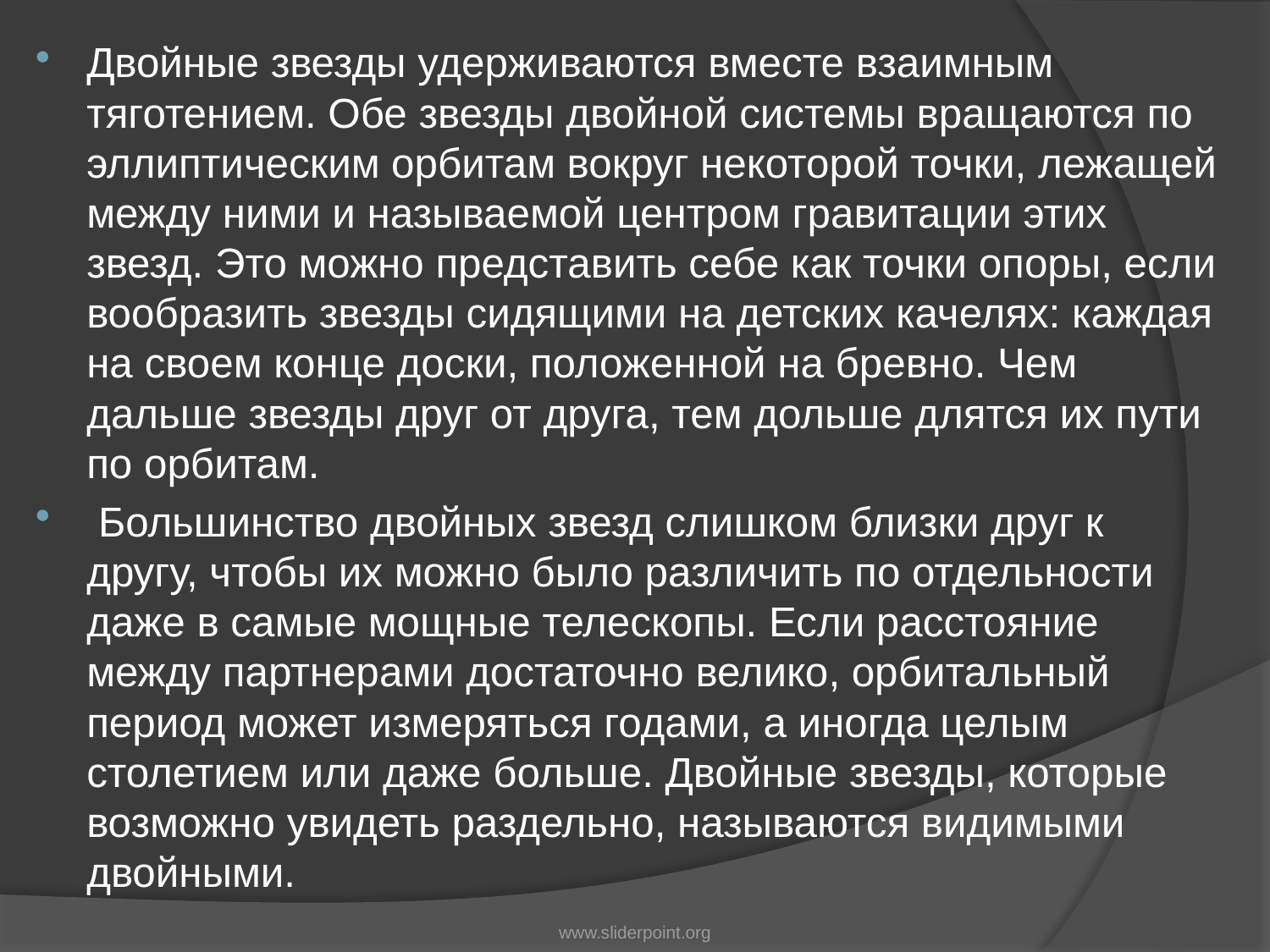

Двойные звезды удерживаются вместе взаимным тяготением. Обе звезды двойной системы вращаются по эллиптическим орбитам вокруг некоторой точки, лежащей между ними и называемой центром гравитации этих звезд. Это можно представить себе как точки опоры, если вообразить звезды сидящими на детских качелях: каждая на своем конце доски, положенной на бревно. Чем дальше звезды друг от друга, тем дольше длятся их пути по орбитам.
 Большинство двойных звезд слишком близки друг к другу, чтобы их можно было различить по отдельности даже в самые мощные телескопы. Если расстояние между партнерами достаточно велико, орбитальный период может измеряться годами, а иногда целым столетием или даже больше. Двойные звезды, которые возможно увидеть раздельно, называются видимыми двойными.
www.sliderpoint.org